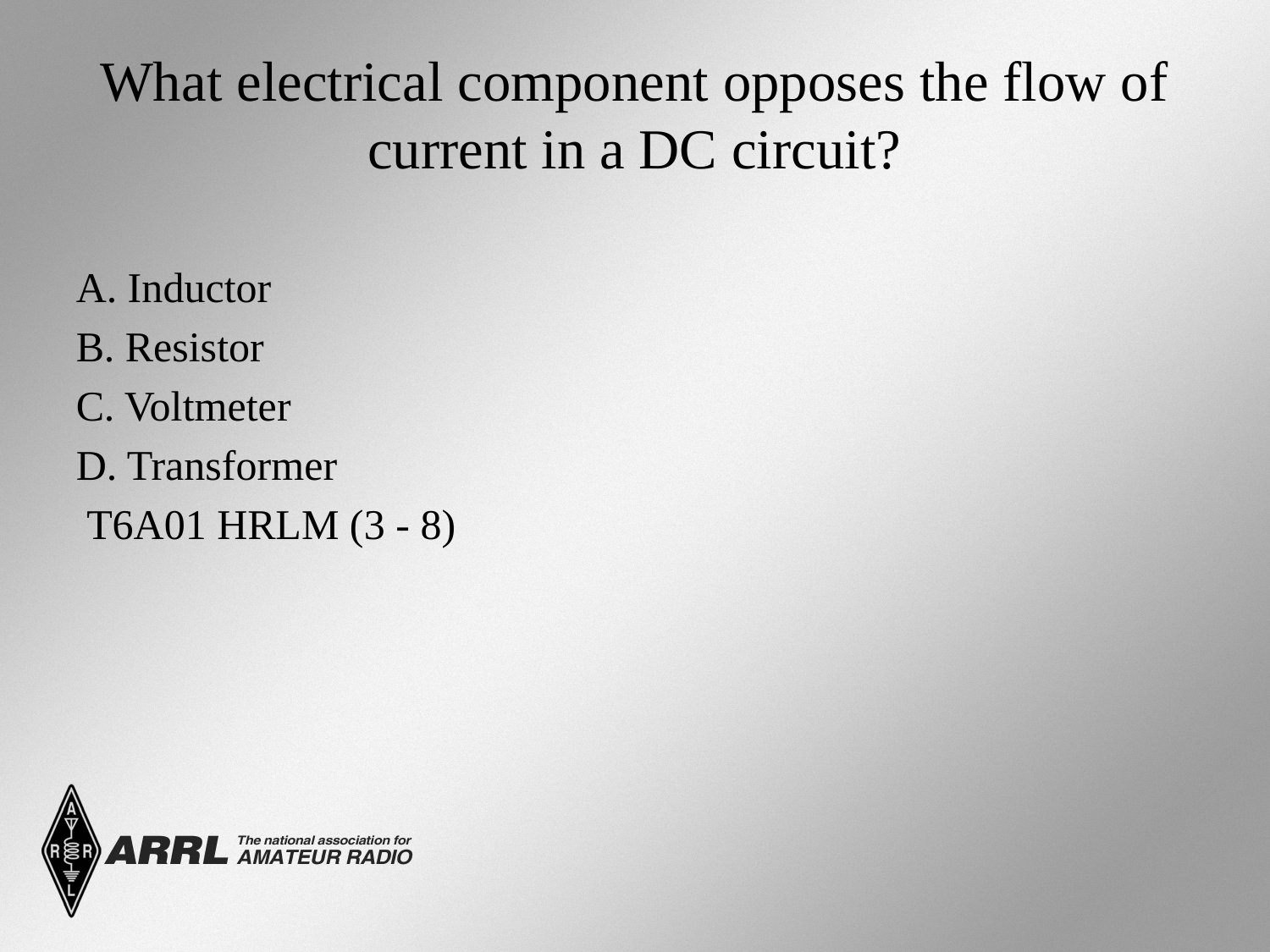

# What electrical component opposes the flow of current in a DC circuit?
A. Inductor
B. Resistor
C. Voltmeter
D. Transformer
 T6A01 HRLM (3 - 8)